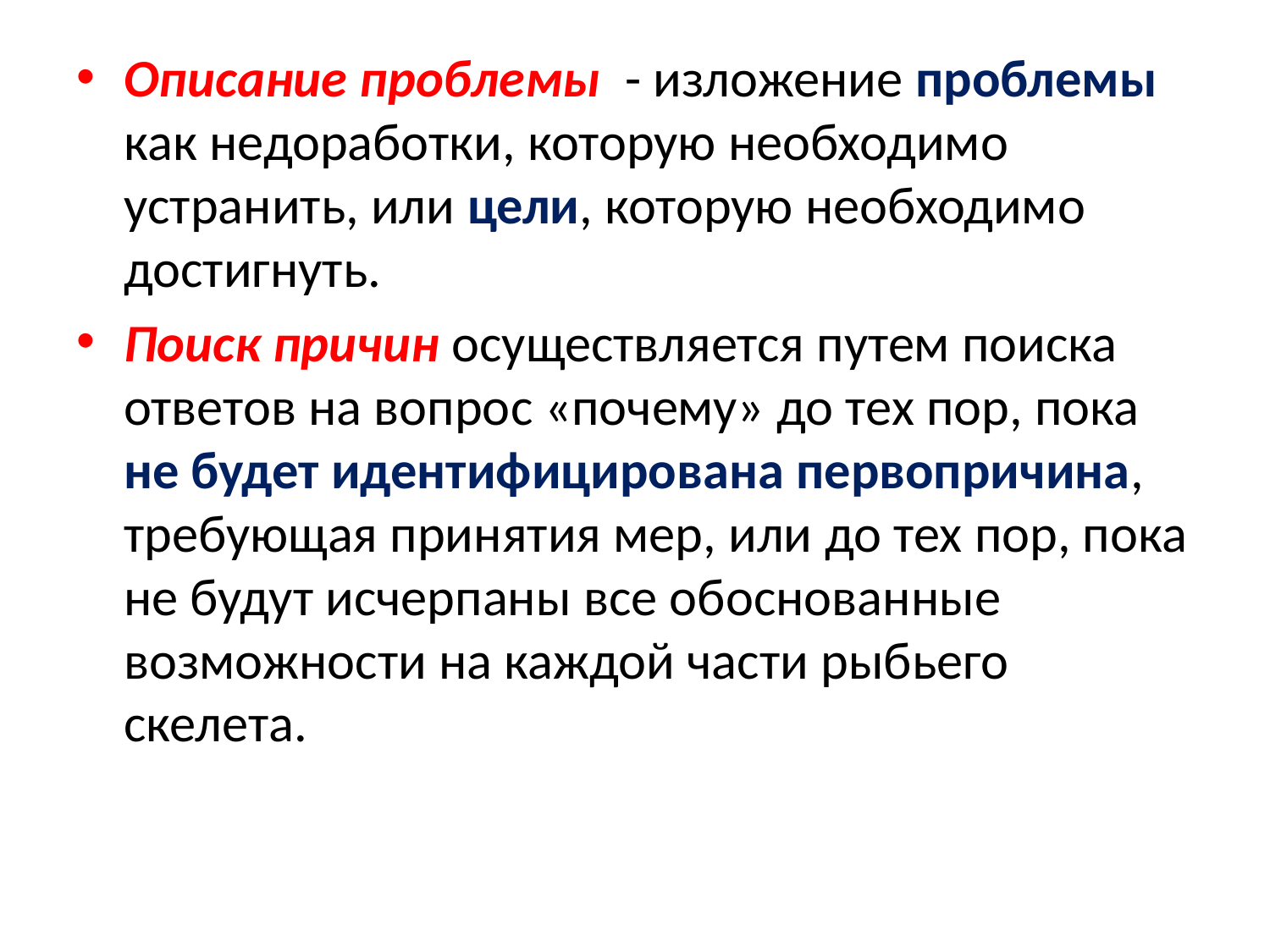

# Описание проблемы  - изложение проблемы как недоработки, которую необходимо устранить, или цели, которую необходимо достигнуть.
Поиск причин осуществляется путем поиска ответов на вопрос «почему» до тех пор, пока не будет идентифицирована первопричина, требующая принятия мер, или до тех пор, пока не будут исчерпаны все обоснованные возможности на каждой части рыбьего скелета.